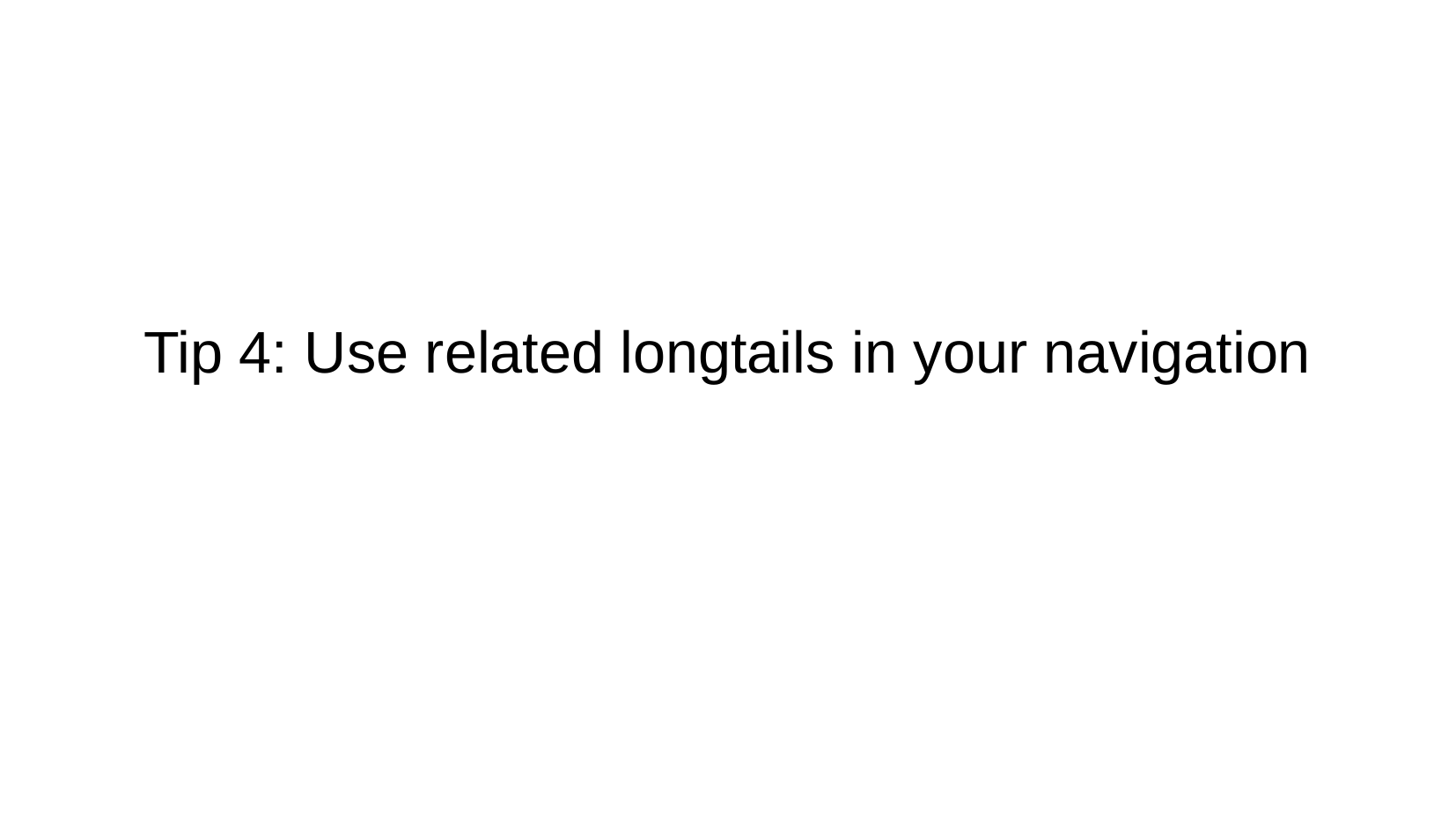

Tip 4: Use related longtails in your navigation